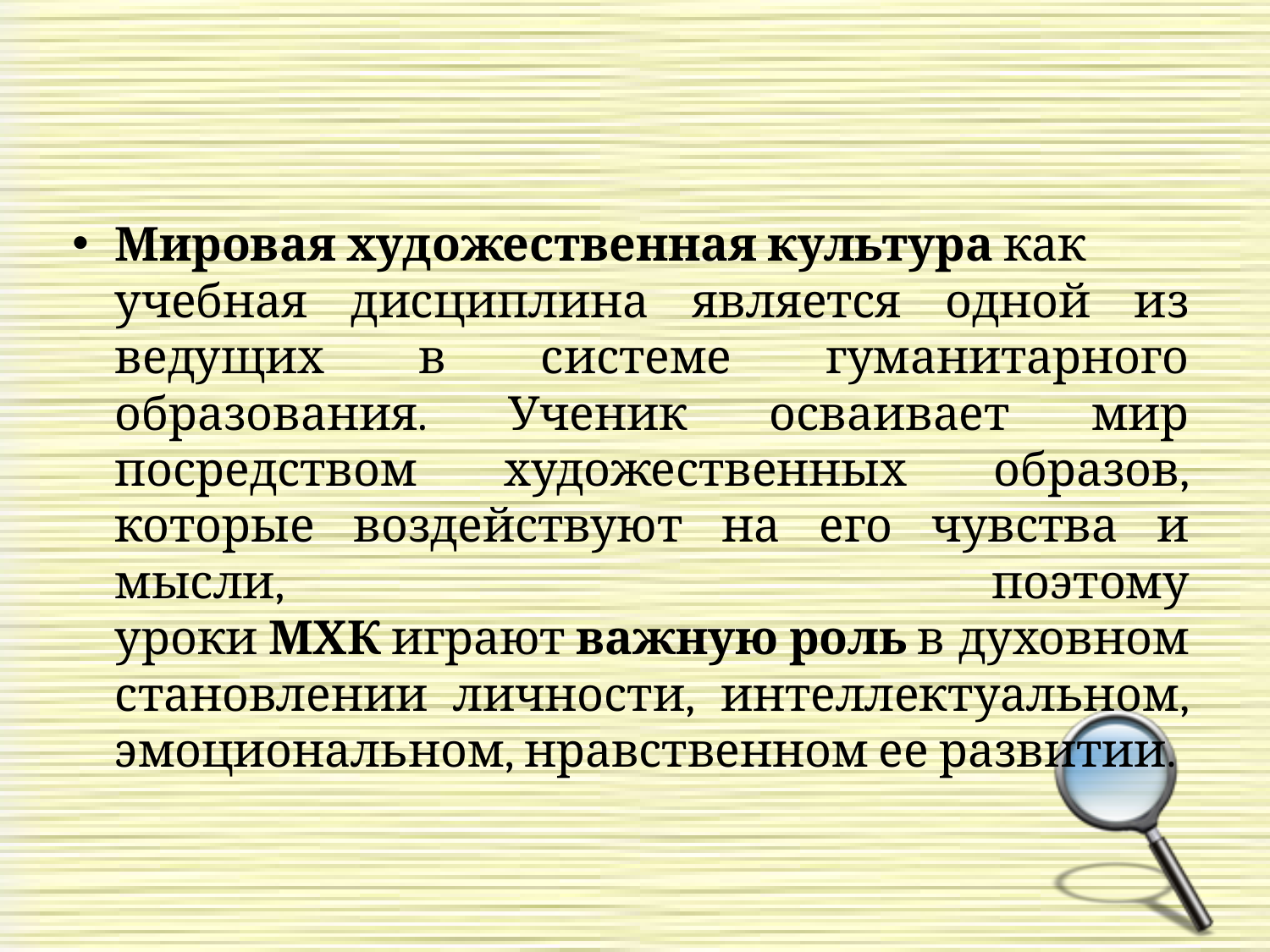

#
Мировая художественная культура как учебная дисциплина является одной из ведущих в системе гуманитарного образования. Ученик осваивает мир посредством художественных образов, которые воздействуют на его чувства и мысли, поэтому уроки МХК играют важную роль в духовном становлении личности, интеллектуальном, эмоциональном, нравственном ее развитии.